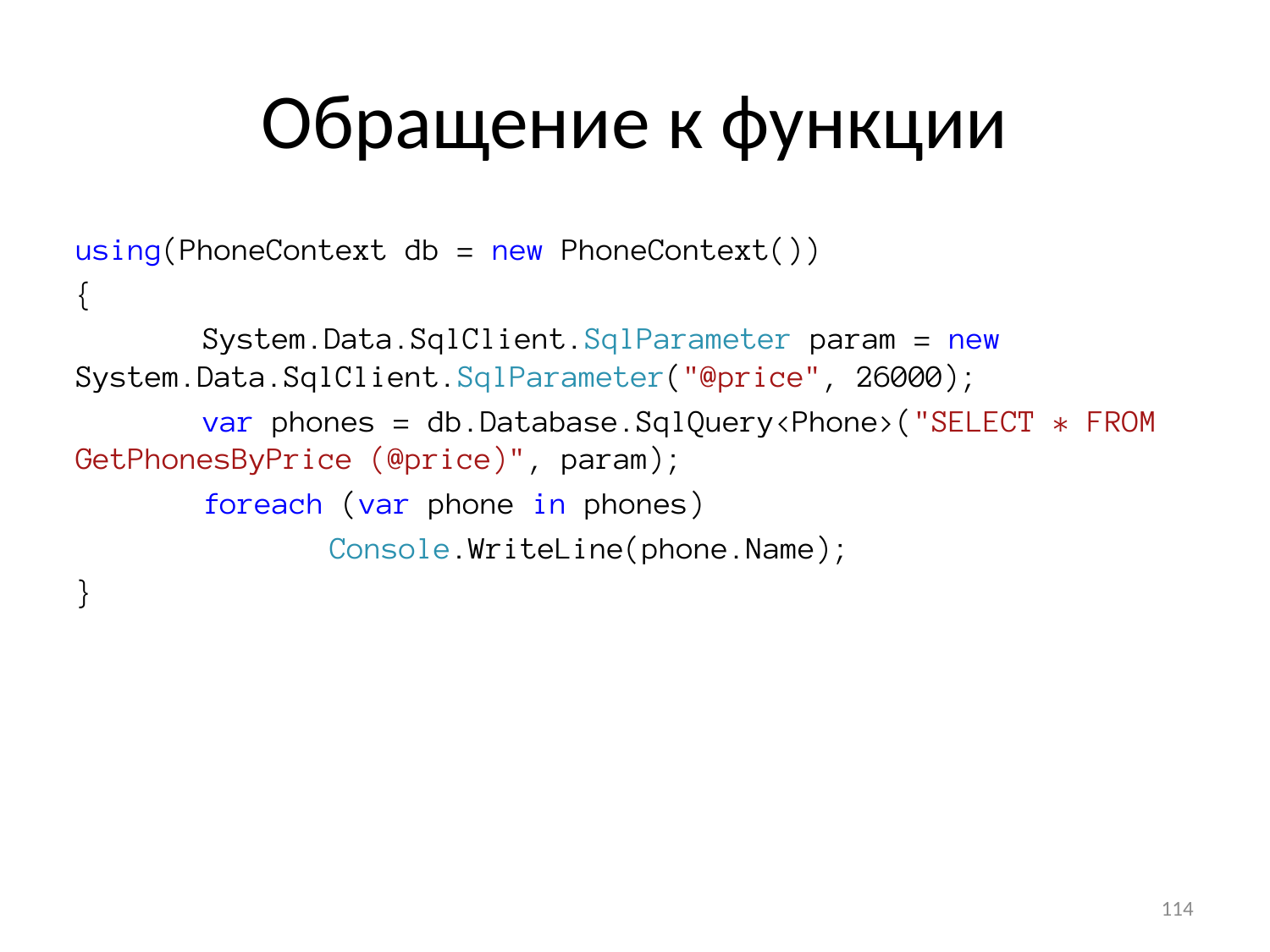

# Обращение к функции
using(PhoneContext db = new PhoneContext())
{
    	System.Data.SqlClient.SqlParameter param = new 	System.Data.SqlClient.SqlParameter("@price", 26000);
	var phones = db.Database.SqlQuery<Phone>("SELECT * FROM GetPhonesByPrice (@price)", param);
    	foreach (var phone in phones)
        	Console.WriteLine(phone.Name);
}
114